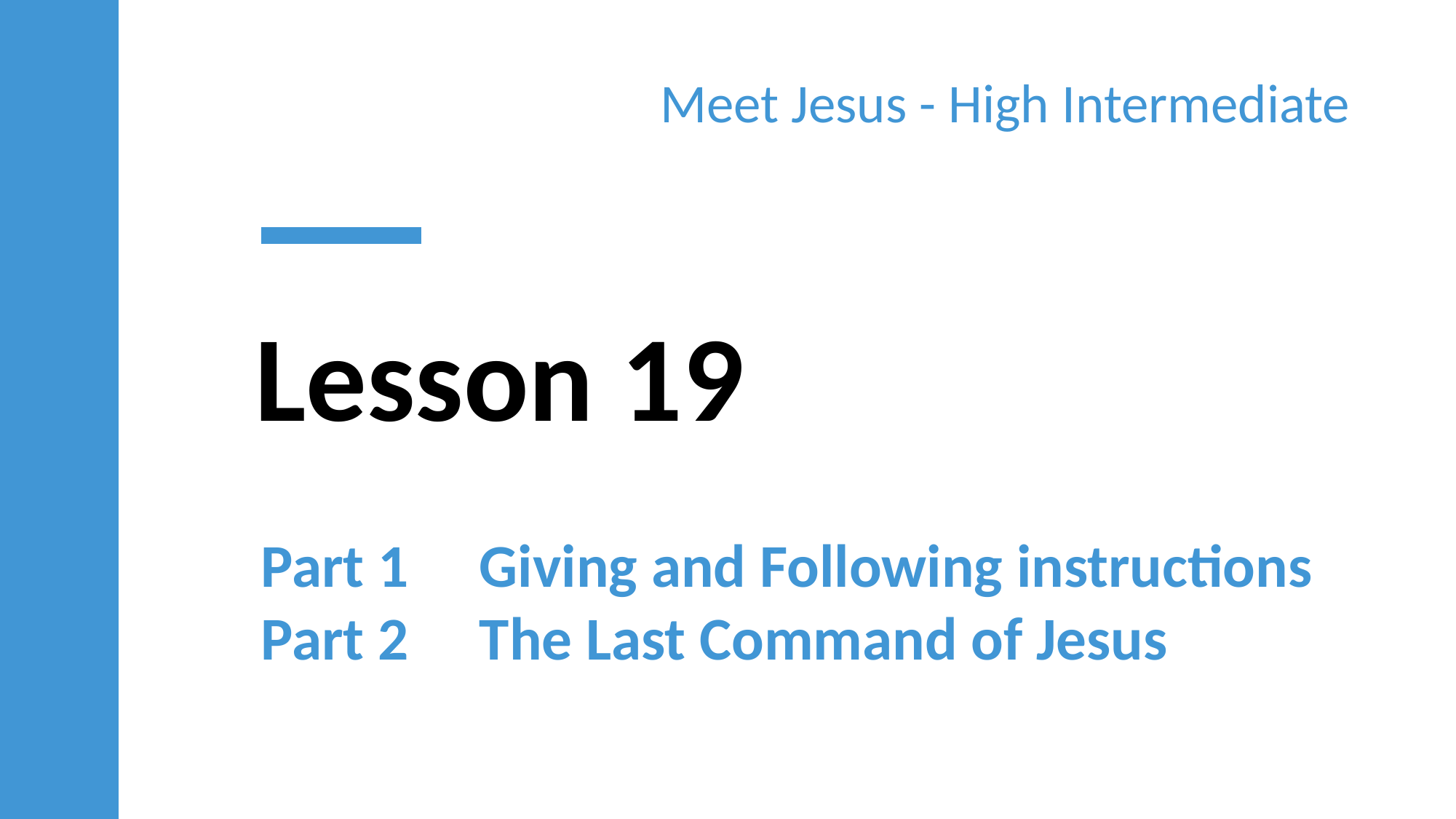

Meet Jesus - High Intermediate
Lesson 19
Part 1	Giving and Following instructions
Part 2	The Last Command of Jesus